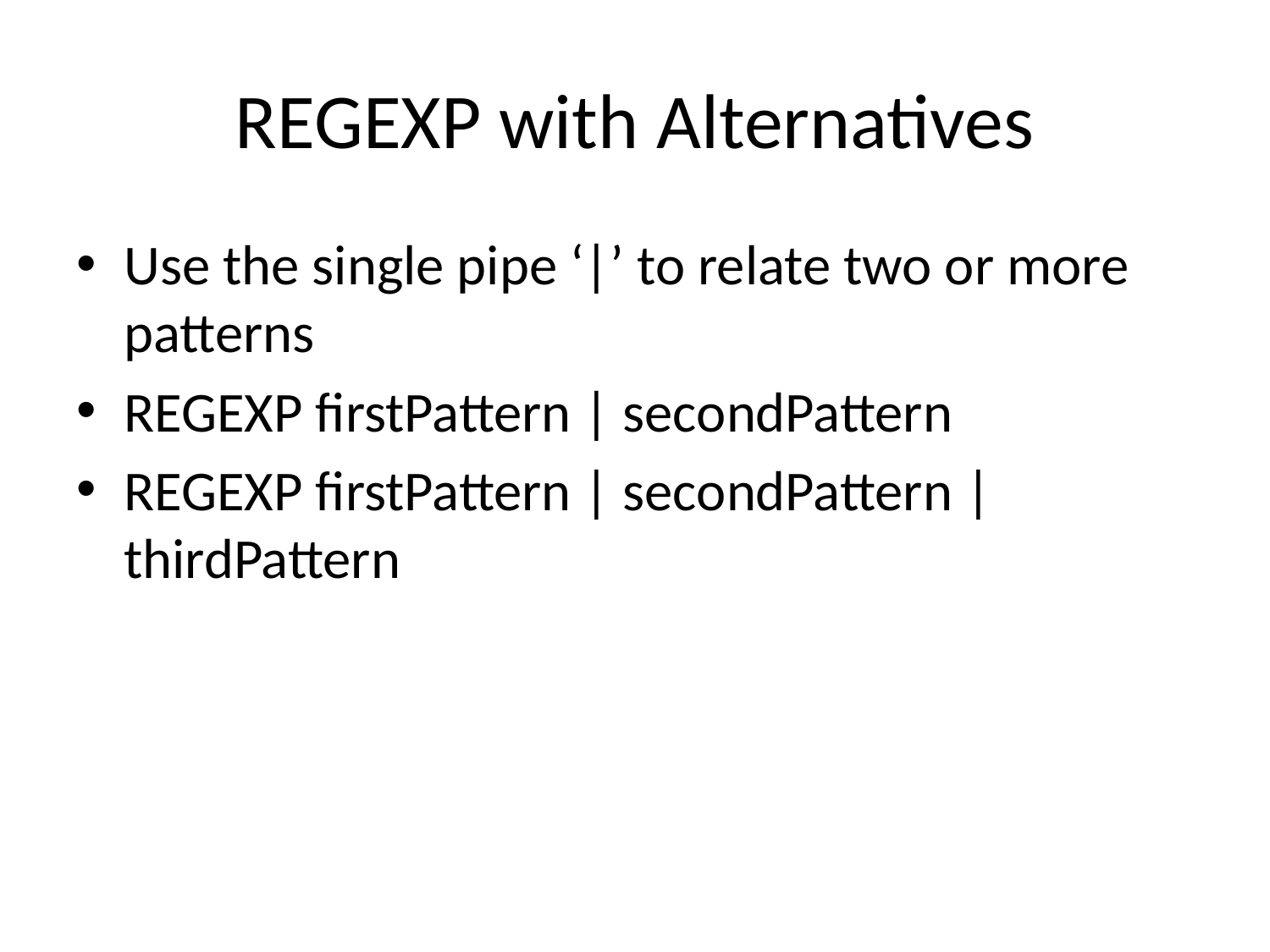

# REGEXP with Alternatives
Use the single pipe ‘|’ to relate two or more patterns
REGEXP firstPattern | secondPattern
REGEXP firstPattern | secondPattern | thirdPattern